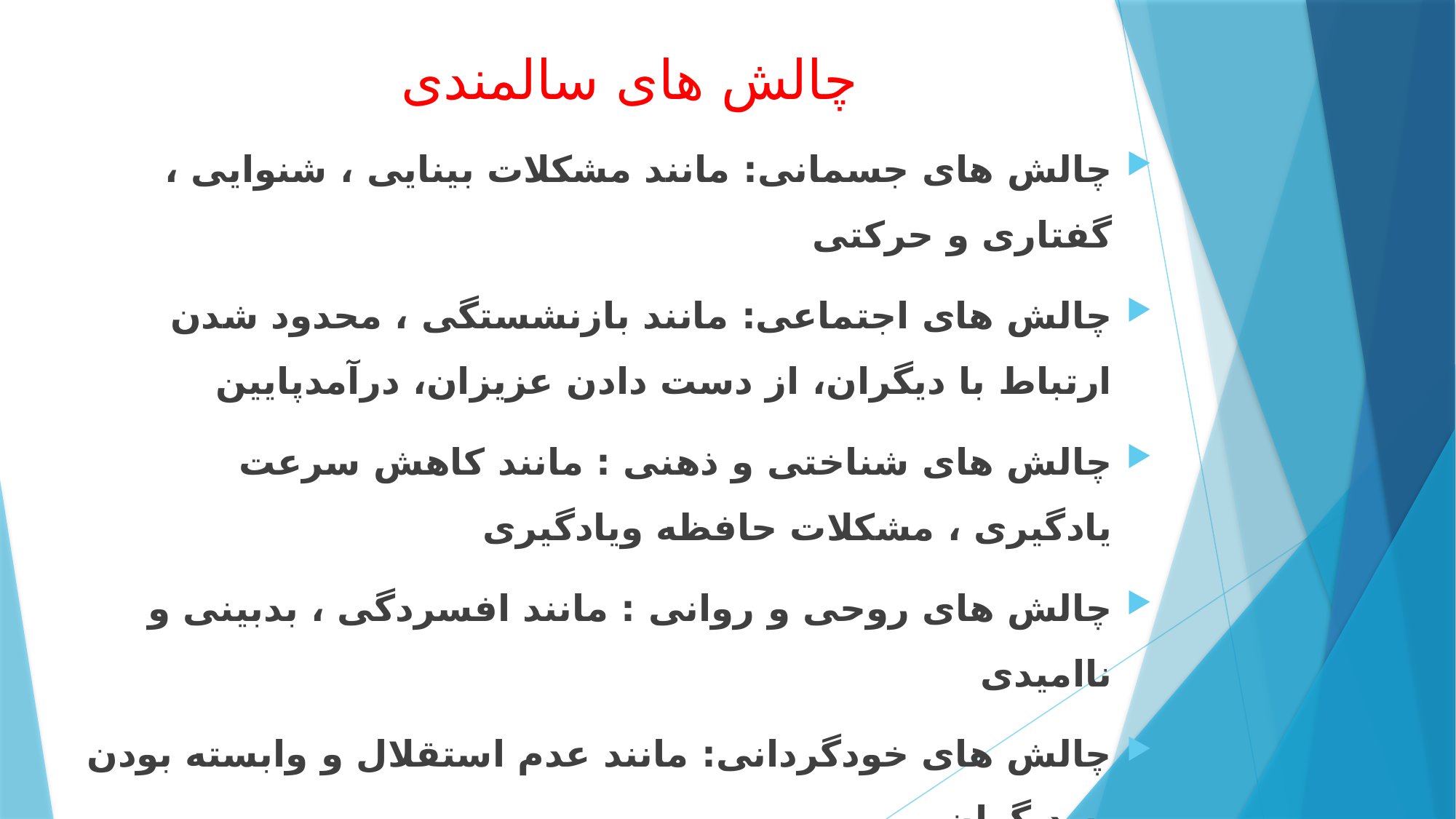

# چالش های سالمندی
چالش های جسمانی: مانند مشکلات بینایی ، شنوایی ، گفتاری و حرکتی
چالش های اجتماعی: مانند بازنشستگی ، محدود شدن ارتباط با دیگران، از دست دادن عزیزان، درآمدپایین
چالش های شناختی و ذهنی : مانند کاهش سرعت یادگیری ، مشکلات حافظه ویادگیری
چالش های روحی و روانی : مانند افسردگی ، بدبینی و ناامیدی
چالش های خودگردانی: مانند عدم استقلال و وابسته بودن به دیگران
"مجموعه این چالش ها برکیفیت و رضایت از زندگی سالمندان تاثیر جدی دارد"